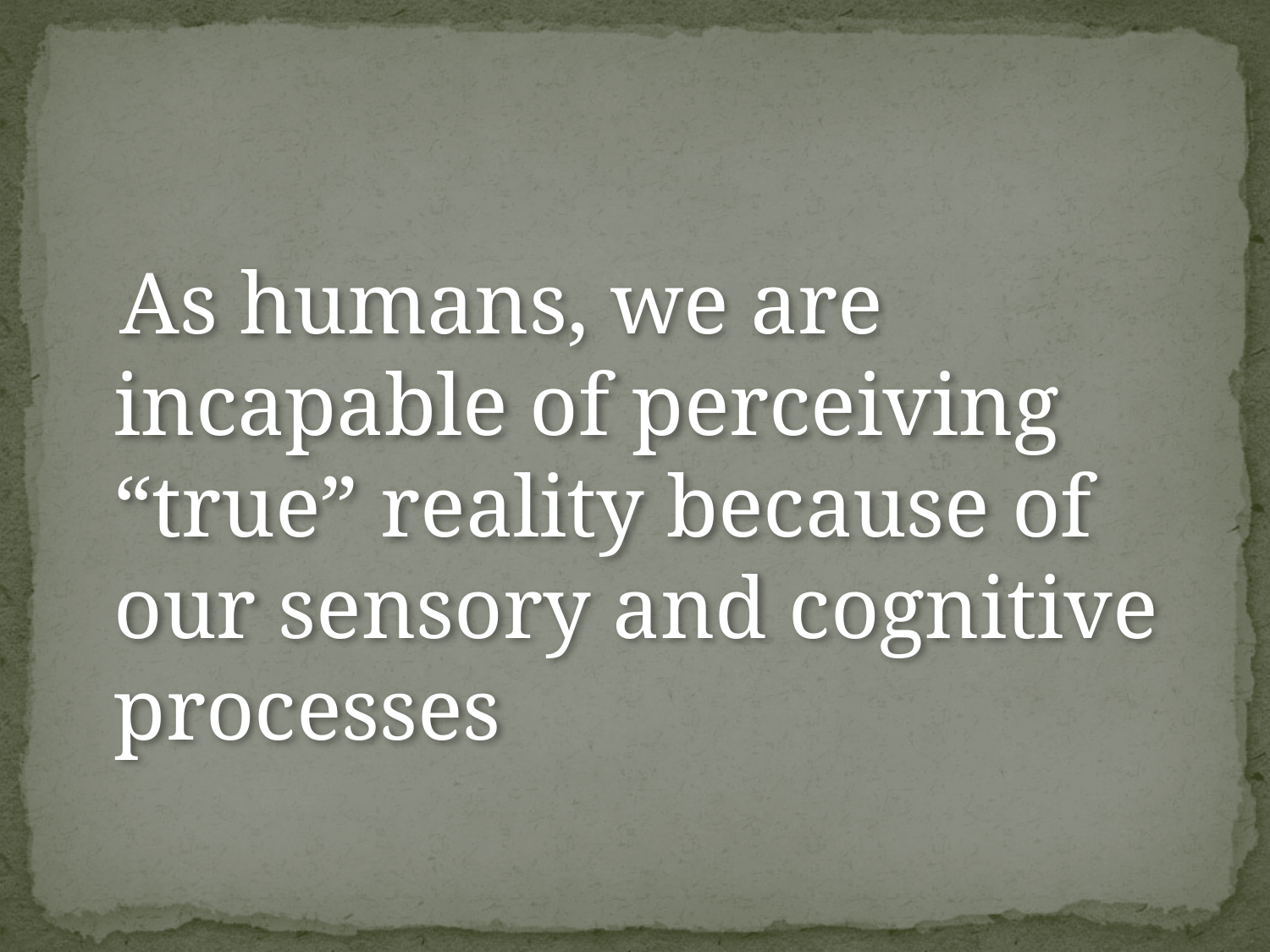

#
  As humans, we are incapable of perceiving “true” reality because of our sensory and cognitive processes